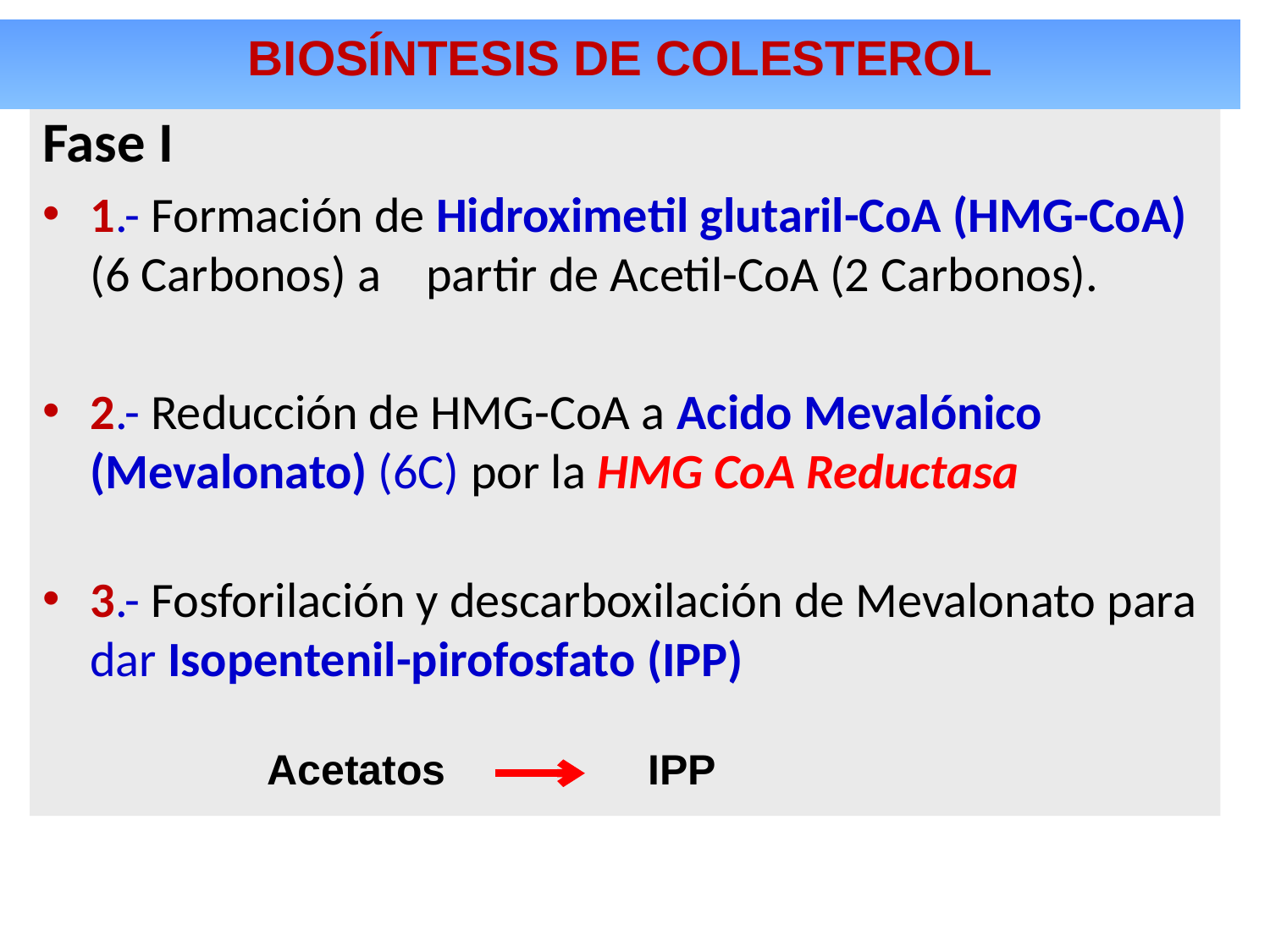

BIOSÍNTESIS DE COLESTEROL
Fase I
1.- Formación de Hidroximetil glutaril-CoA (HMG-CoA) (6 Carbonos) a    partir de Acetil-CoA (2 Carbonos).

2.- Reducción de HMG-CoA a Acido Mevalónico (Mevalonato) (6C) por la HMG CoA Reductasa

3.- Fosforilación y descarboxilación de Mevalonato para dar Isopentenil-pirofosfato (IPP)

Acetatos		IPP